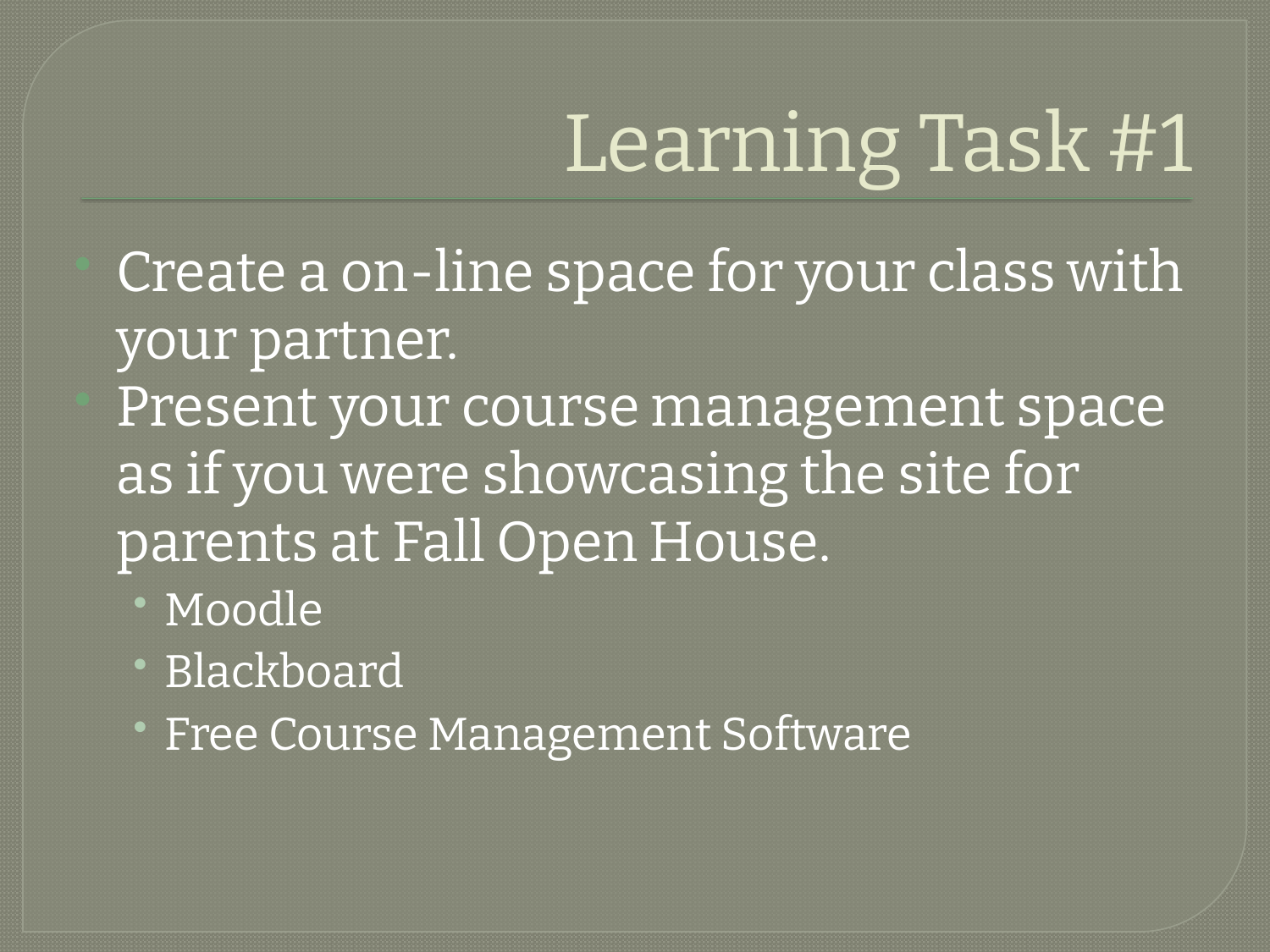

# Learning Task #1
Create a on-line space for your class with your partner.
Present your course management space as if you were showcasing the site for parents at Fall Open House.
Moodle
Blackboard
Free Course Management Software